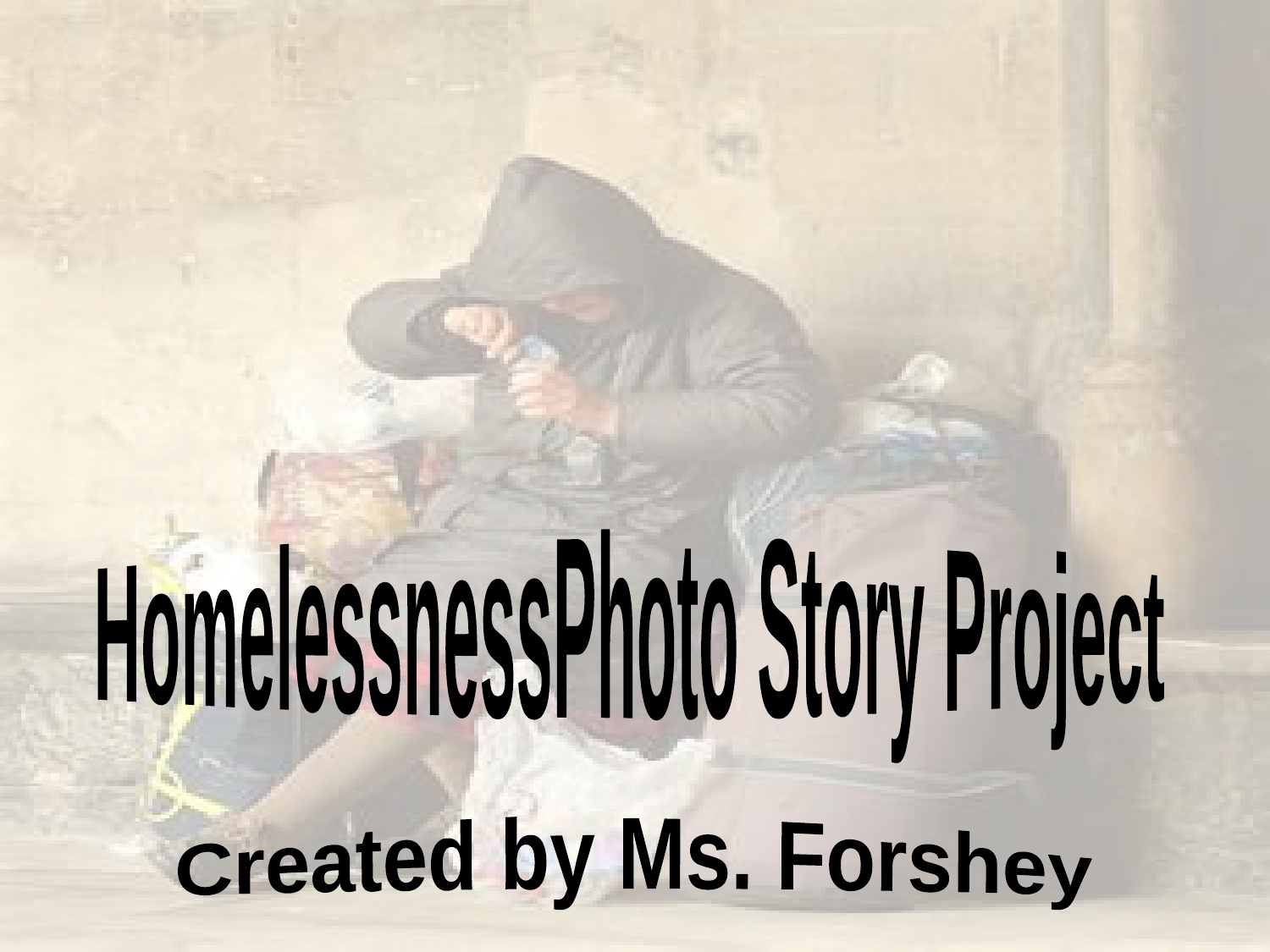

Homelessness
Photo Story Project
Created by Ms. Forshey